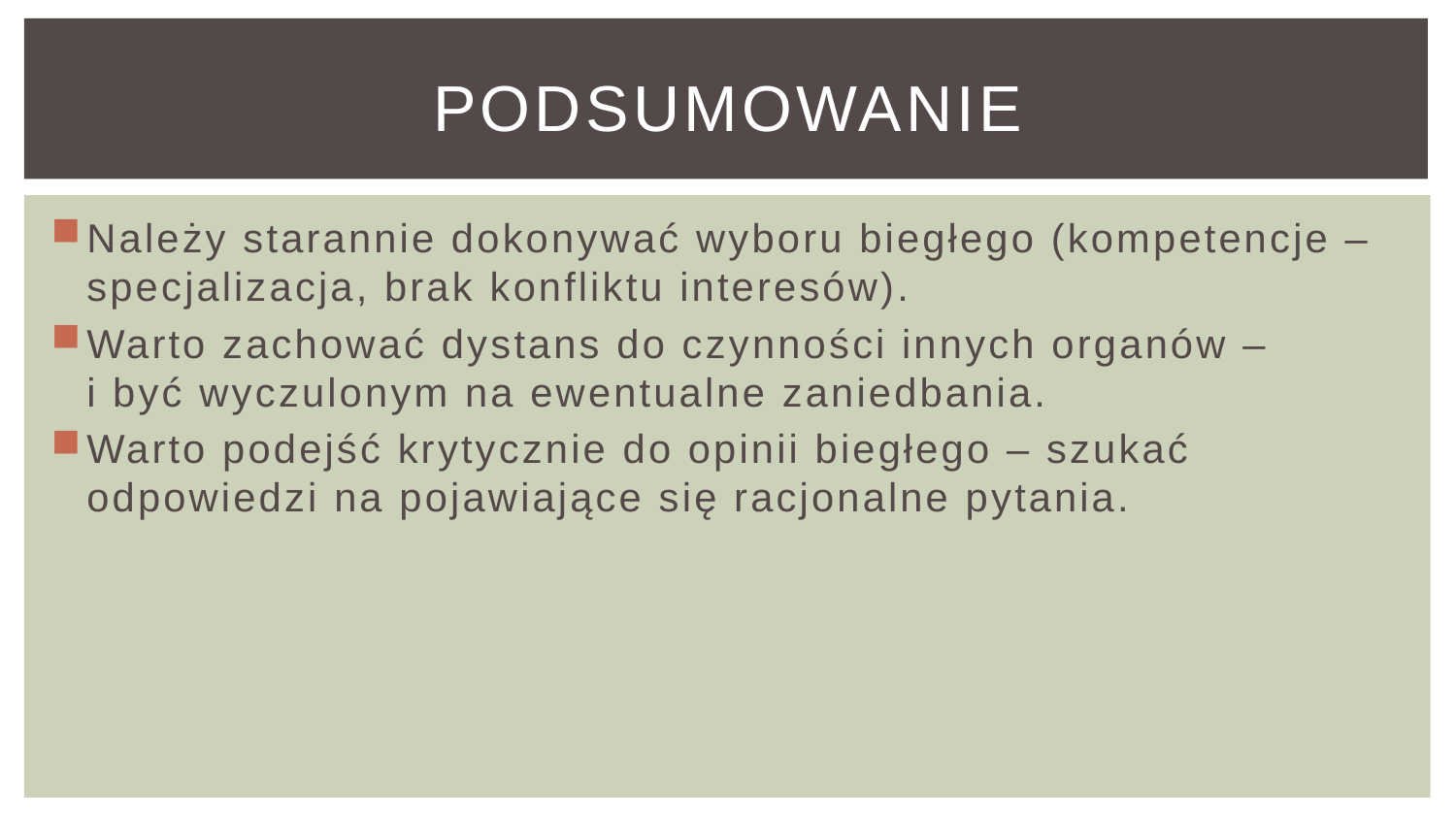

# PODSUMOWANIE
Należy starannie dokonywać wyboru biegłego (kompetencje – specjalizacja, brak konfliktu interesów).
Warto zachować dystans do czynności innych organów –
i być wyczulonym na ewentualne zaniedbania.
Warto podejść krytycznie do opinii biegłego – szukać odpowiedzi na pojawiające się racjonalne pytania.